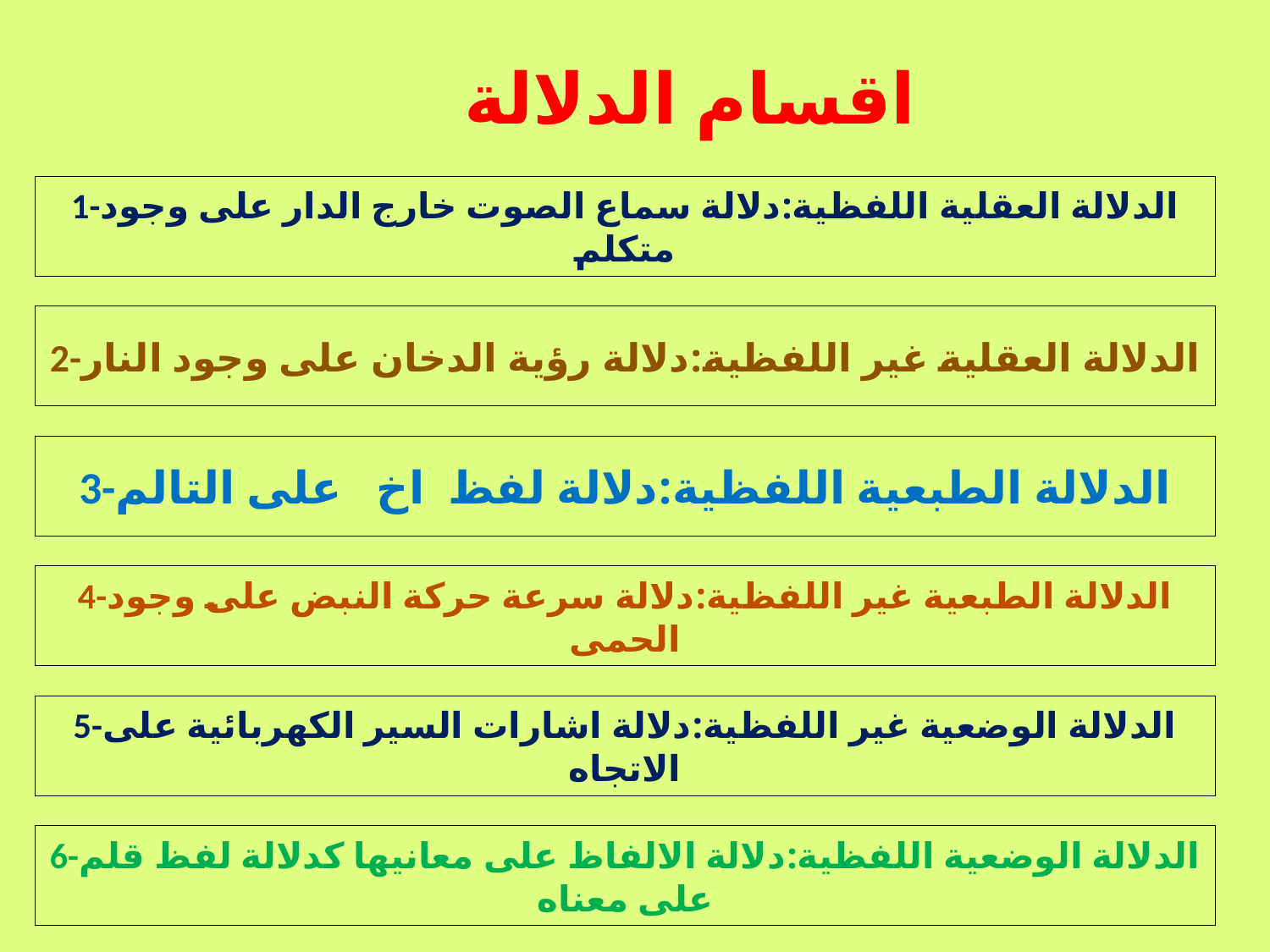

اقسام الدلالة
1-الدلالة العقلية اللفظية:دلالة سماع الصوت خارج الدار على وجود متكلم
2-الدلالة العقلية غير اللفظية:دلالة رؤية الدخان على وجود النار
3-الدلالة الطبعية اللفظية:دلالة لفظ  اخ   على التالم
4-الدلالة الطبعية غير اللفظية:دلالة سرعة حركة النبض على وجود الحمى
5-الدلالة الوضعية غير اللفظية:دلالة اشارات السير الكهربائية على الاتجاه
6-الدلالة الوضعية اللفظية:دلالة الالفاظ على معانيها كدلالة لفظ قلم على معناه